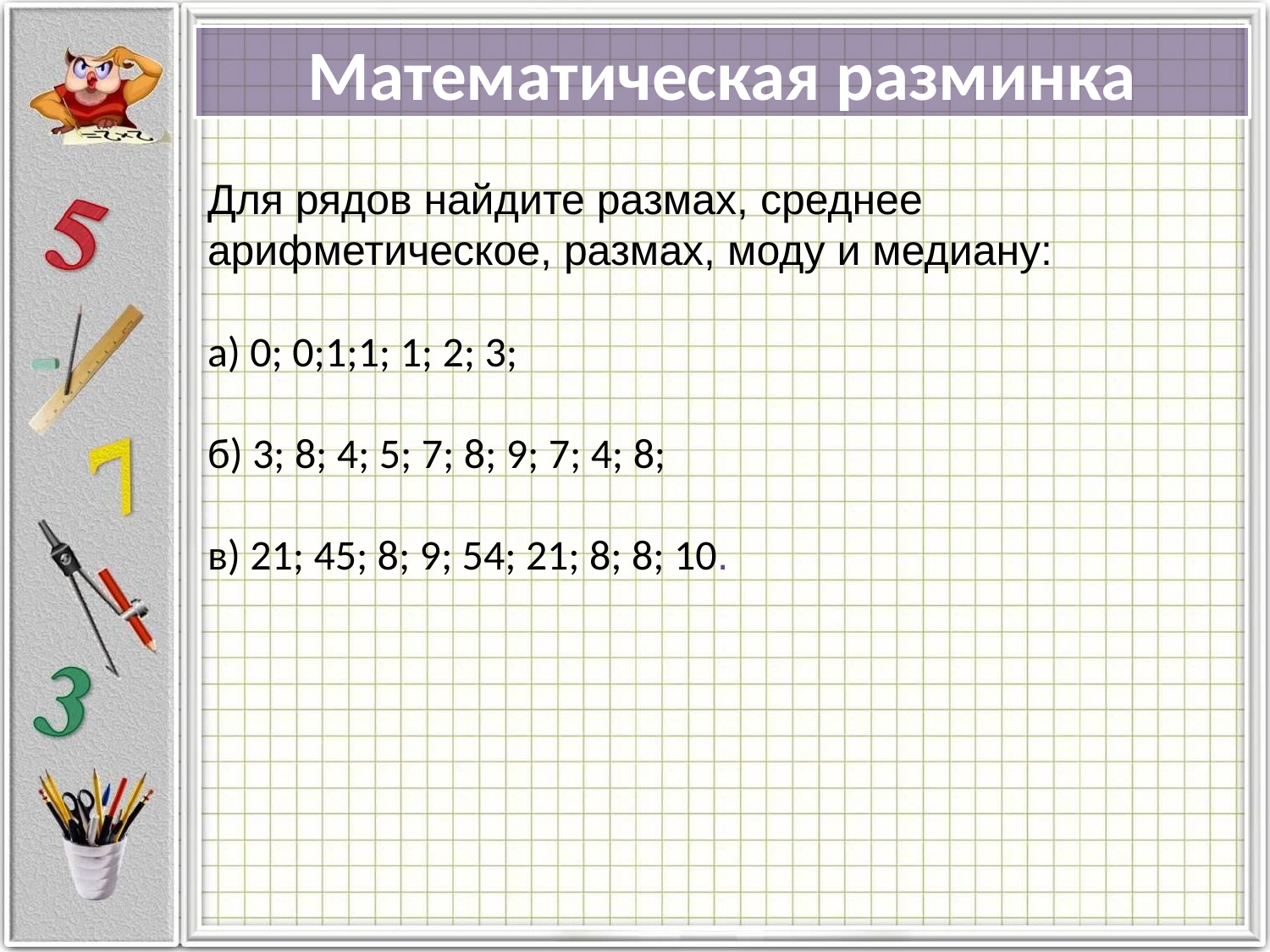

Математическая разминка
Для рядов найдите размах, среднее арифметическое, размах, моду и медиану:

а) 0; 0;1;1; 1; 2; 3;
б) 3; 8; 4; 5; 7; 8; 9; 7; 4; 8;

в) 21; 45; 8; 9; 54; 21; 8; 8; 10.
#